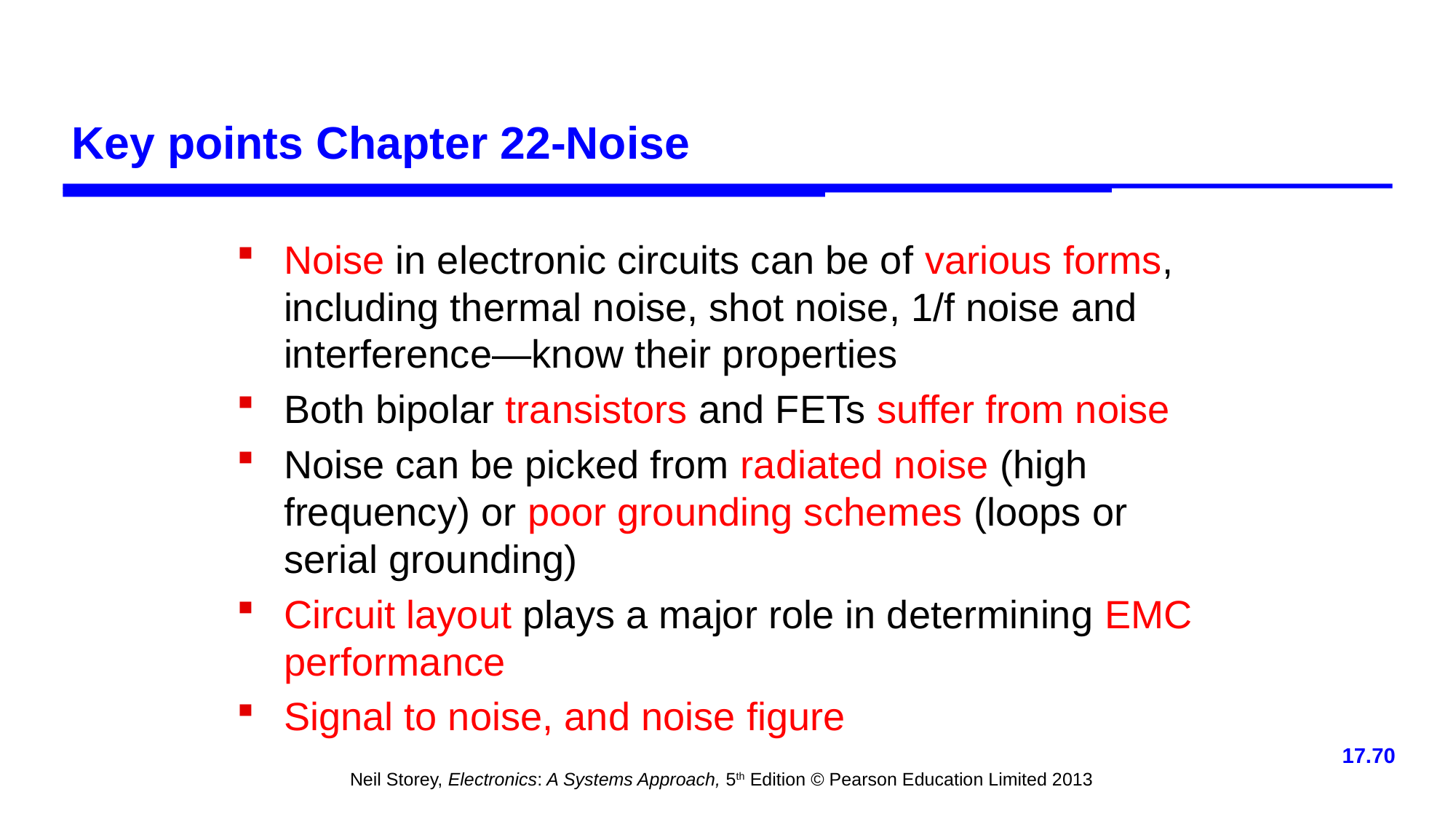

# Key points Chapter 22-Noise
Noise in electronic circuits can be of various forms, including thermal noise, shot noise, 1/f noise and interference—know their properties
Both bipolar transistors and FETs suffer from noise
Noise can be picked from radiated noise (high frequency) or poor grounding schemes (loops or serial grounding)
Circuit layout plays a major role in determining EMC performance
Signal to noise, and noise figure